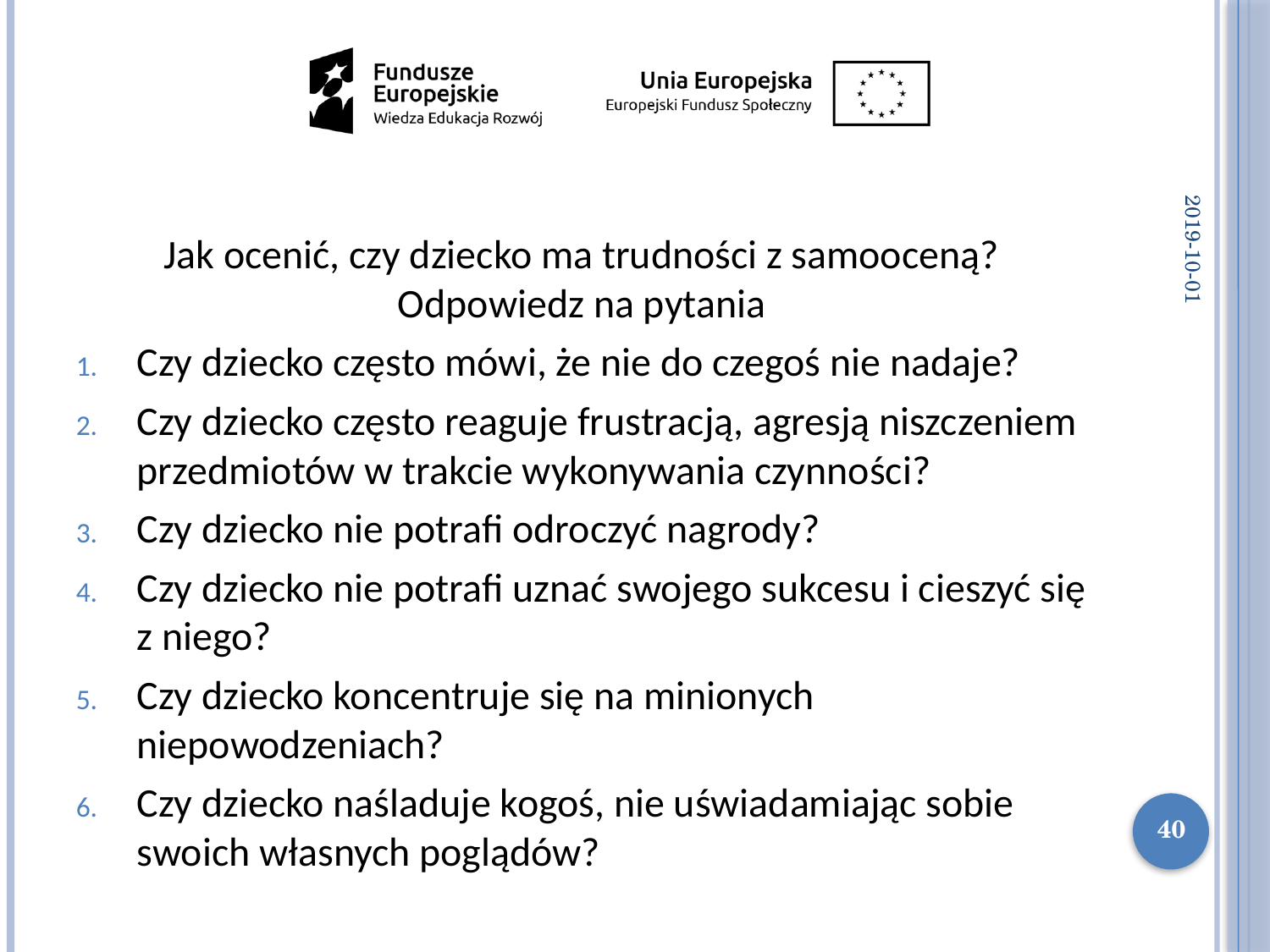

2019-10-01
Jak ocenić, czy dziecko ma trudności z samooceną? Odpowiedz na pytania
Czy dziecko często mówi, że nie do czegoś nie nadaje?
Czy dziecko często reaguje frustracją, agresją niszczeniem przedmiotów w trakcie wykonywania czynności?
Czy dziecko nie potrafi odroczyć nagrody?
Czy dziecko nie potrafi uznać swojego sukcesu i cieszyć się z niego?
Czy dziecko koncentruje się na minionych niepowodzeniach?
Czy dziecko naśladuje kogoś, nie uświadamiając sobie swoich własnych poglądów?
40